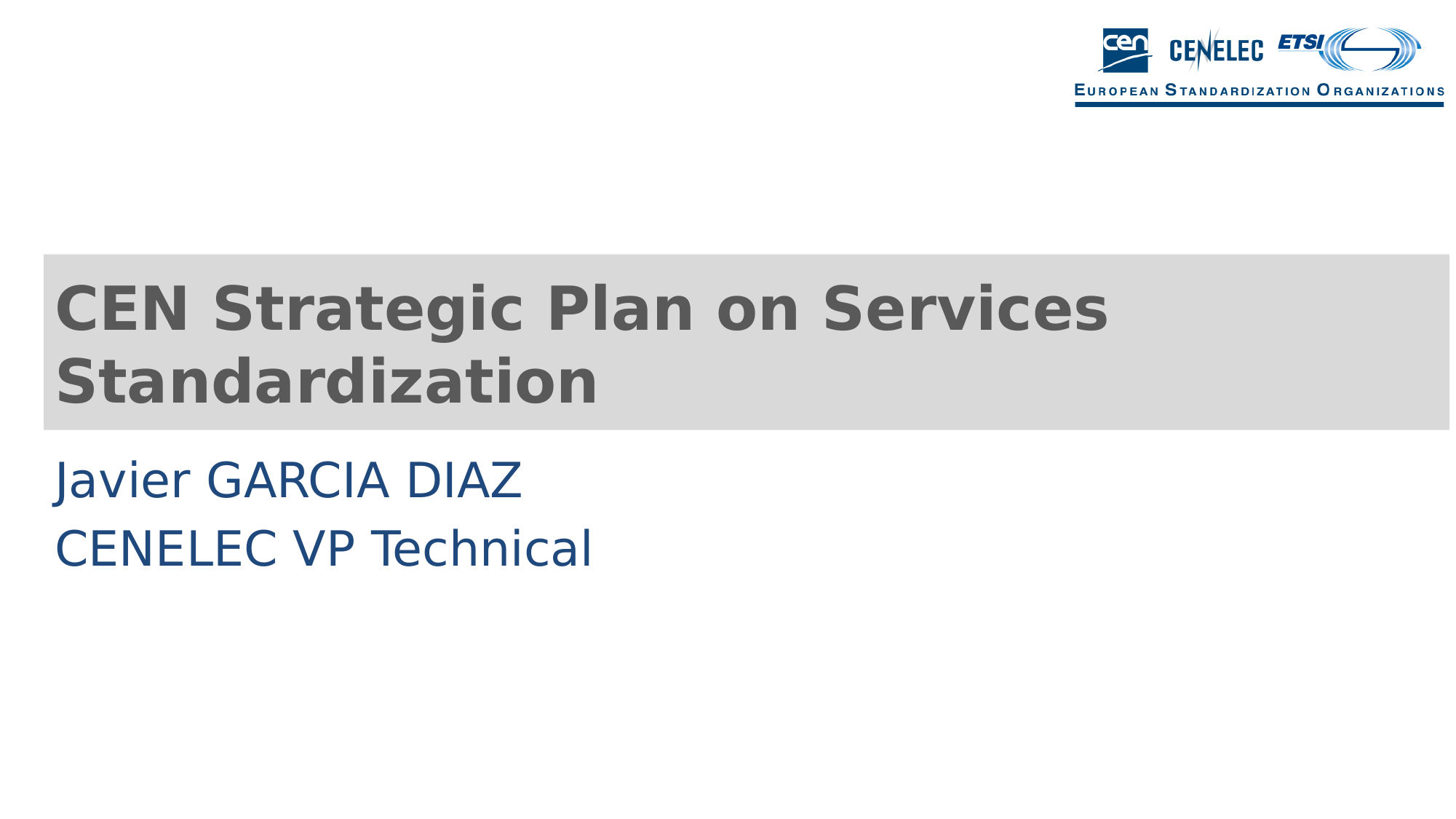

# CEN Strategic Plan on Services Standardization
Javier GARCIA DIAZ
CENELEC VP Technical